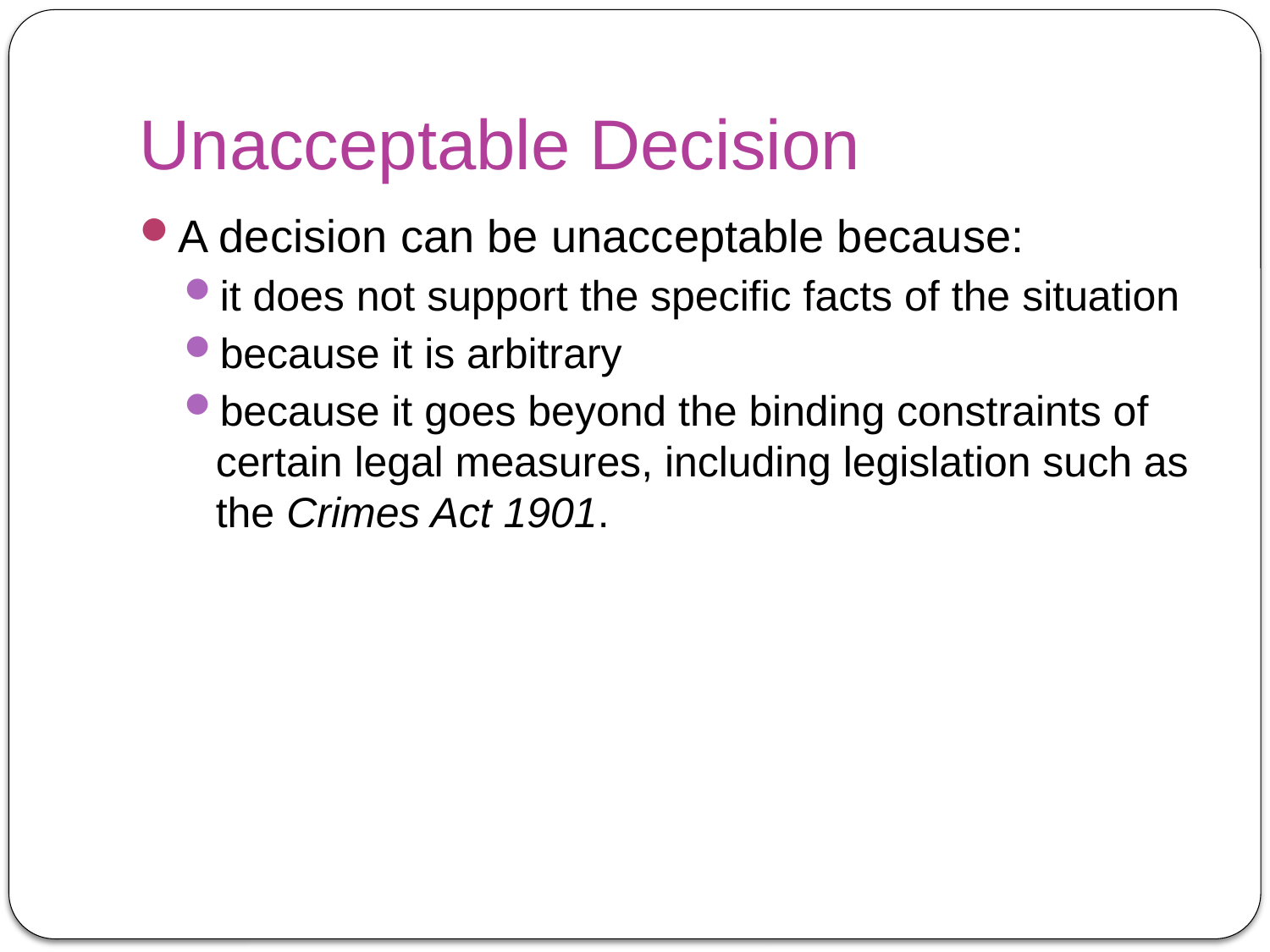

# Unacceptable Decision
A decision can be unacceptable because:
it does not support the specific facts of the situation
because it is arbitrary
because it goes beyond the binding constraints of certain legal measures, including legislation such as the Crimes Act 1901.